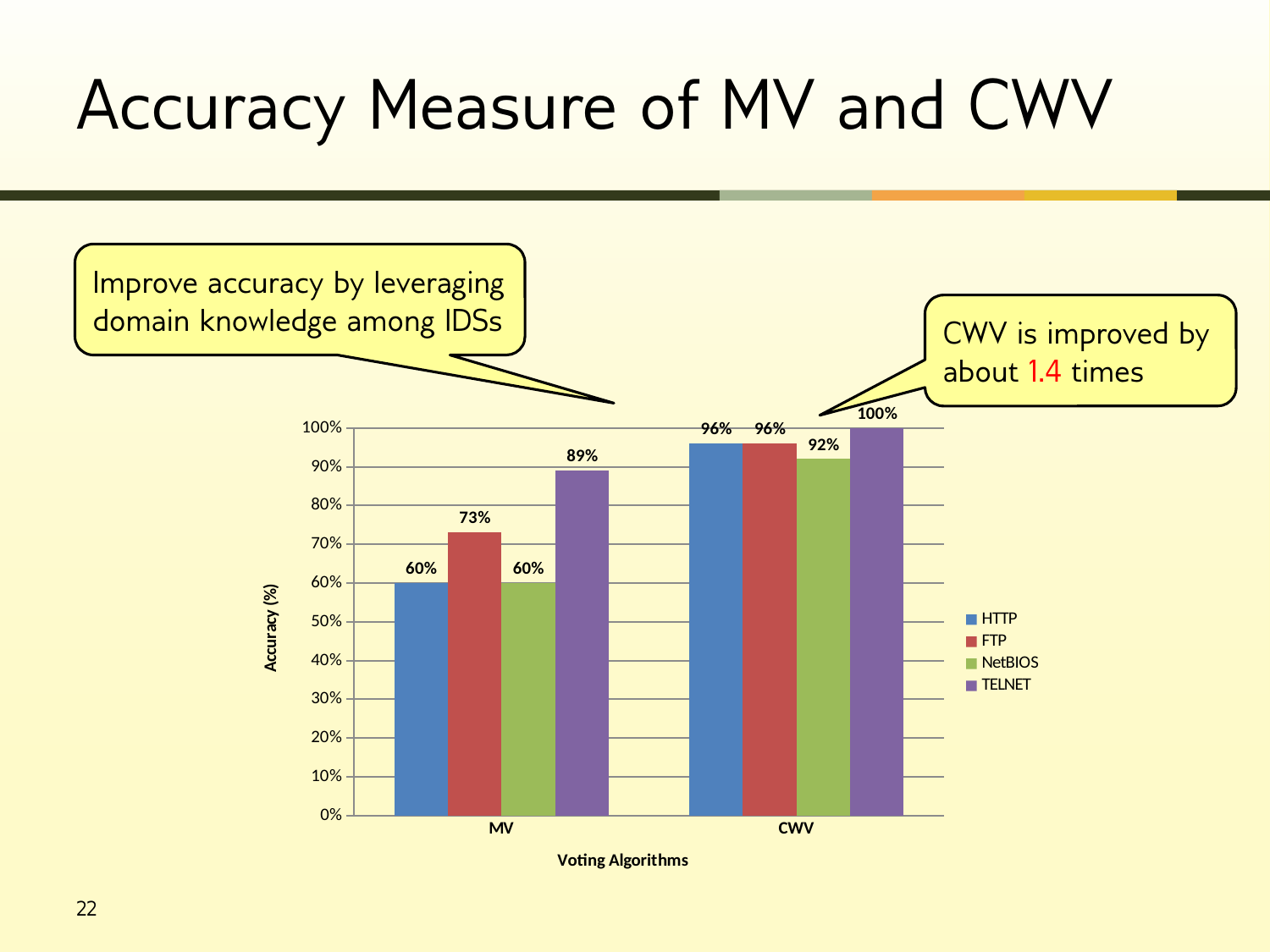

# Accuracy Measure of MV and CWV

Improve accuracy by leveraging domain knowledge among IDSs
CWV is improved by about 1.4 times

### Chart

| Category | HTTP | FTP | NetBIOS | TELNET |
|---|---|---|---|---|
| MV | 0.6 | 0.73 | 0.6 | 0.89 |
| CWV | 0.96 | 0.96 | 0.92 | 1.0 |
22